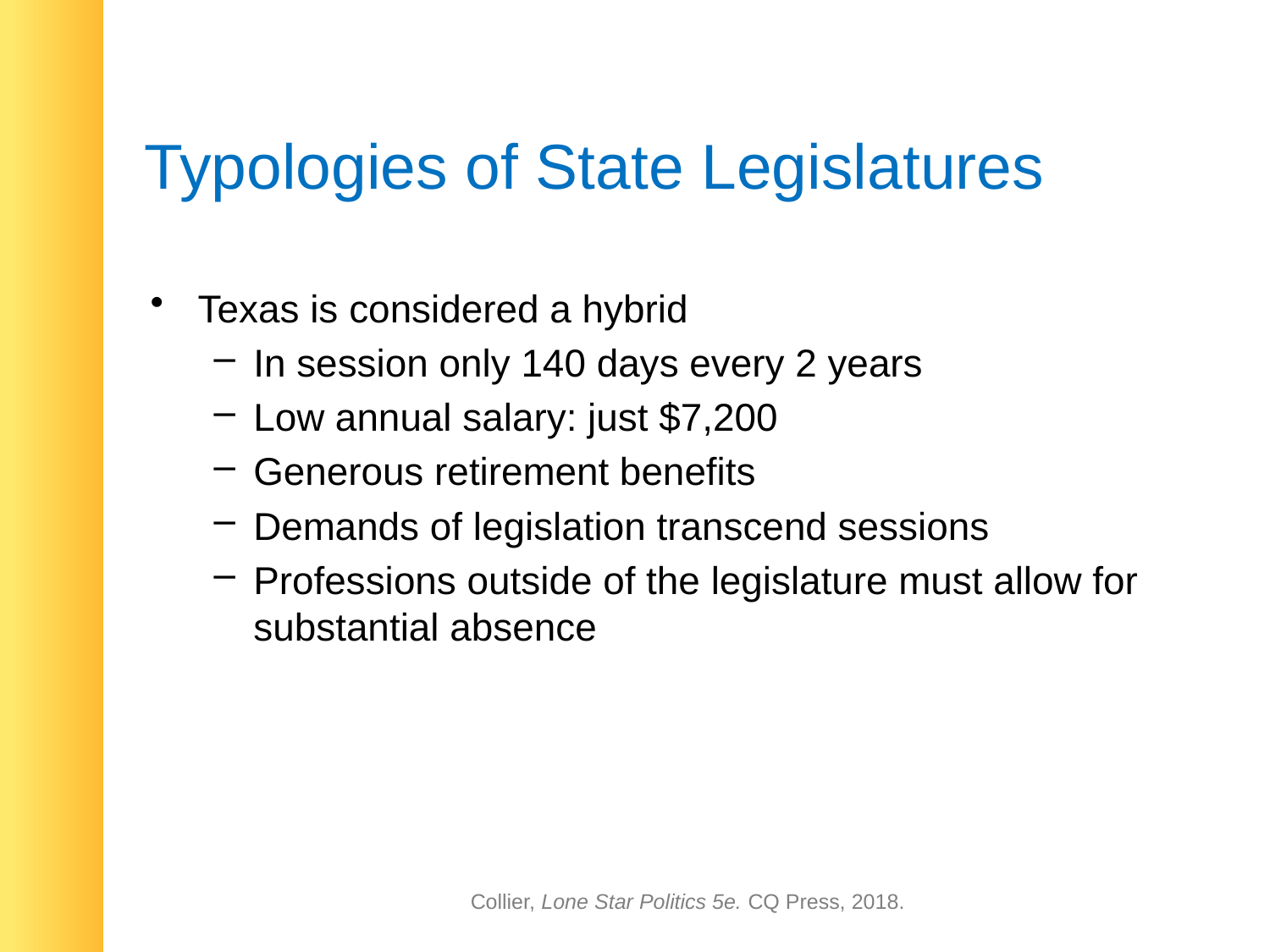

# Typologies of State Legislatures
Texas is considered a hybrid
In session only 140 days every 2 years
Low annual salary: just $7,200
Generous retirement benefits
Demands of legislation transcend sessions
Professions outside of the legislature must allow for substantial absence
Collier, Lone Star Politics 5e. CQ Press, 2018.